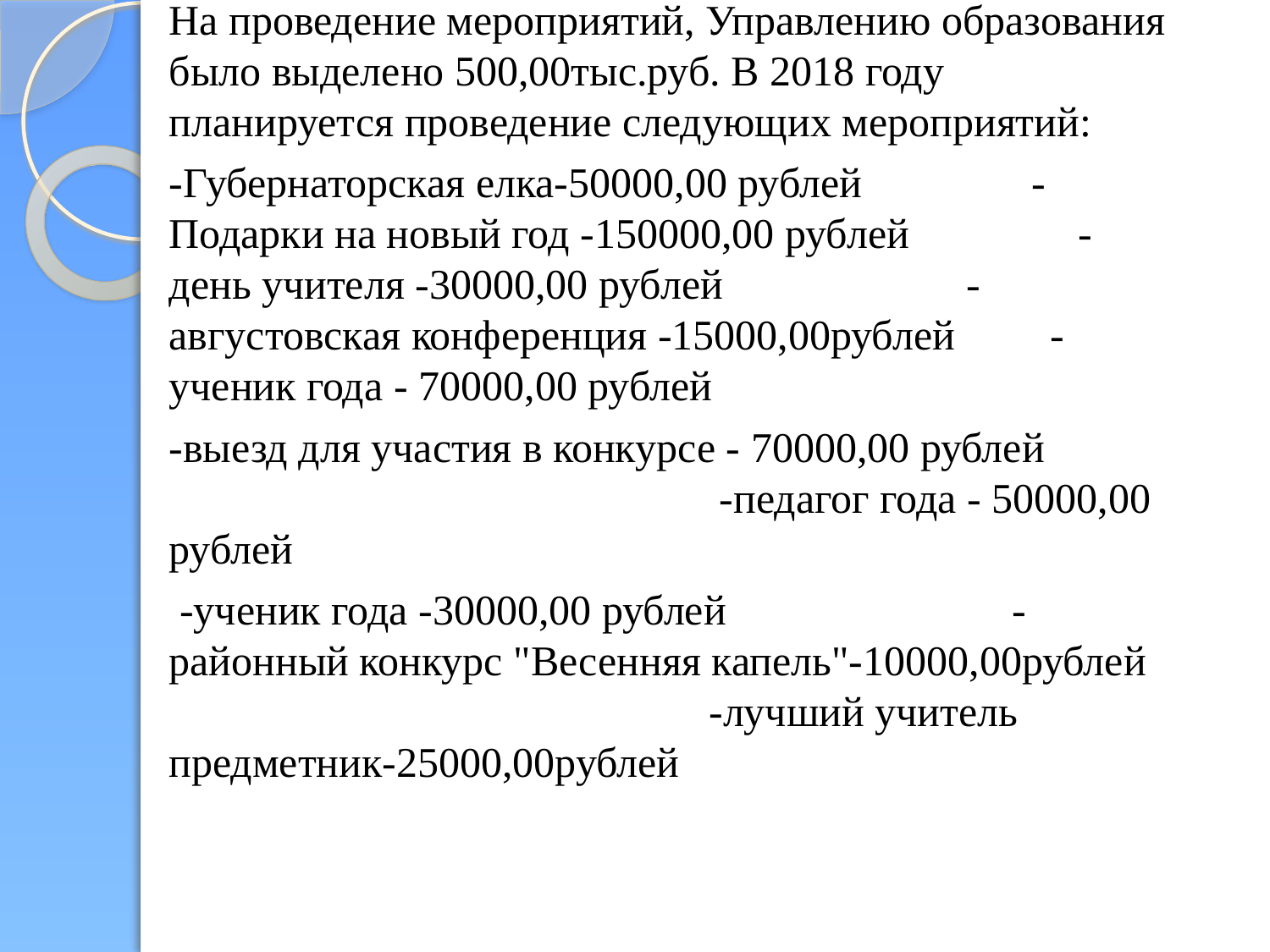

На проведение мероприятий, Управлению образования было выделено 500,00тыс.руб. В 2018 году планируется проведение следующих мероприятий:
-Губернаторская елка-50000,00 рублей                -Подарки на новый год -150000,00 рублей                -день учителя -30000,00 рублей                       -августовская конференция -15000,00рублей         -ученик года - 70000,00 рублей
-выезд для участия в конкурсе - 70000,00 рублей                                                                 -педагог года - 50000,00 рублей
 -ученик года -30000,00 рублей                           -районный конкурс "Весенняя капель"-10000,00рублей                                                      -лучший учитель предметник-25000,00рублей